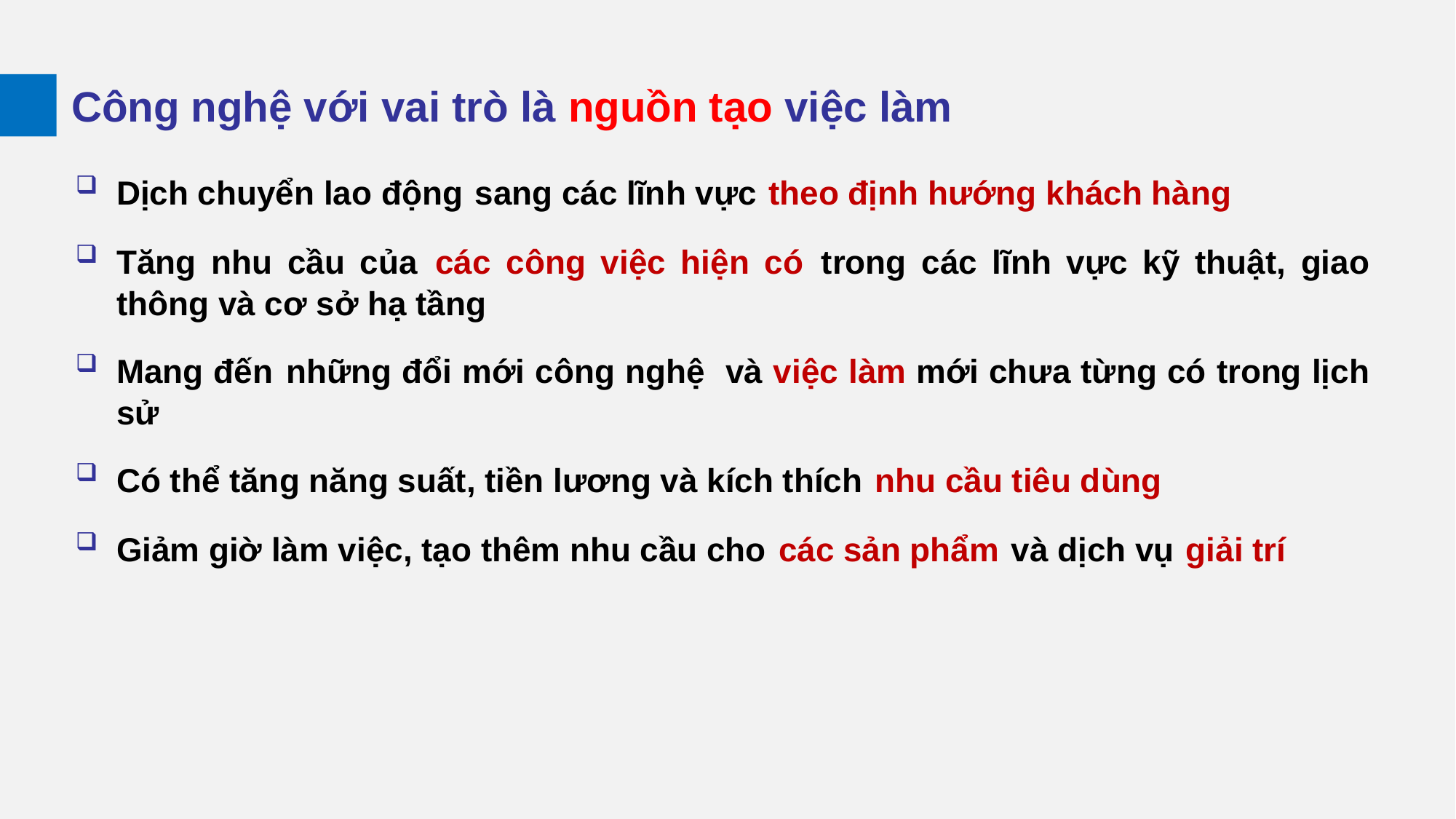

Công nghệ với vai trò là nguồn tạo việc làm

Dịch chuyển lao động sang các lĩnh vực theo định hướng khách hàng
Tăng nhu cầu của các công việc hiện có trong các lĩnh vực kỹ thuật, giao thông và cơ sở hạ tầng
Mang đến những đổi mới công nghệ  và việc làm mới chưa từng có trong lịch sử
Có thể tăng năng suất, tiền lương và kích thích nhu cầu tiêu dùng
Giảm giờ làm việc, tạo thêm nhu cầu cho các sản phẩm và dịch vụ giải trí